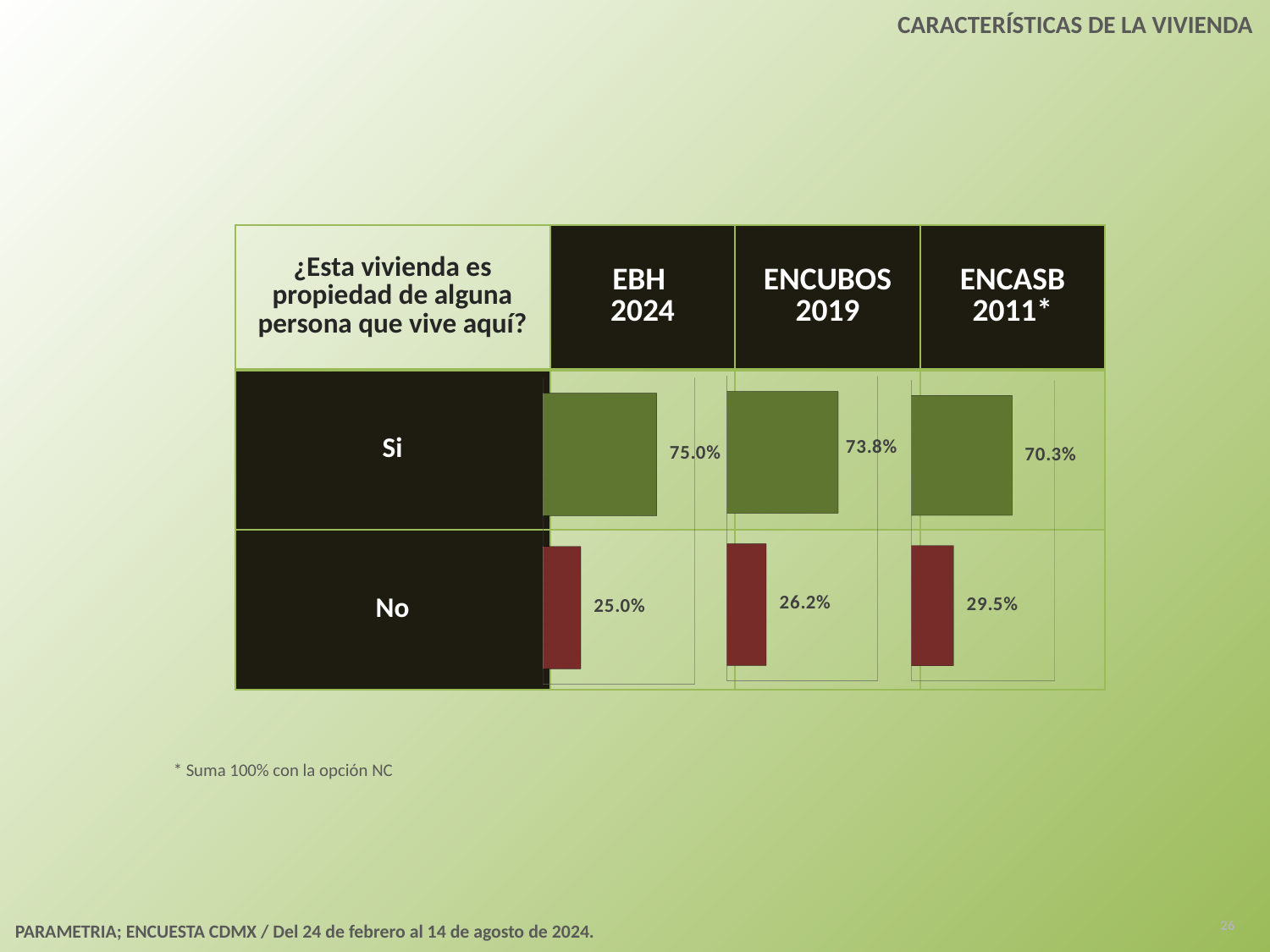

CARACTERÍSTICAS DE LA VIVIENDA
| ¿Esta vivienda es propiedad de alguna persona que vive aquí? | EBH 2024 | ENCUBOS 2019 | ENCASB 2011\* |
| --- | --- | --- | --- |
| Si |  |  |  |
| No |  |  |  |

[unsupported chart]

[unsupported chart]

[unsupported chart]

* Suma 100% con la opción NC

26
PARAMETRIA; ENCUESTA CDMX / Del 24 de febrero al 14 de agosto de 2024.